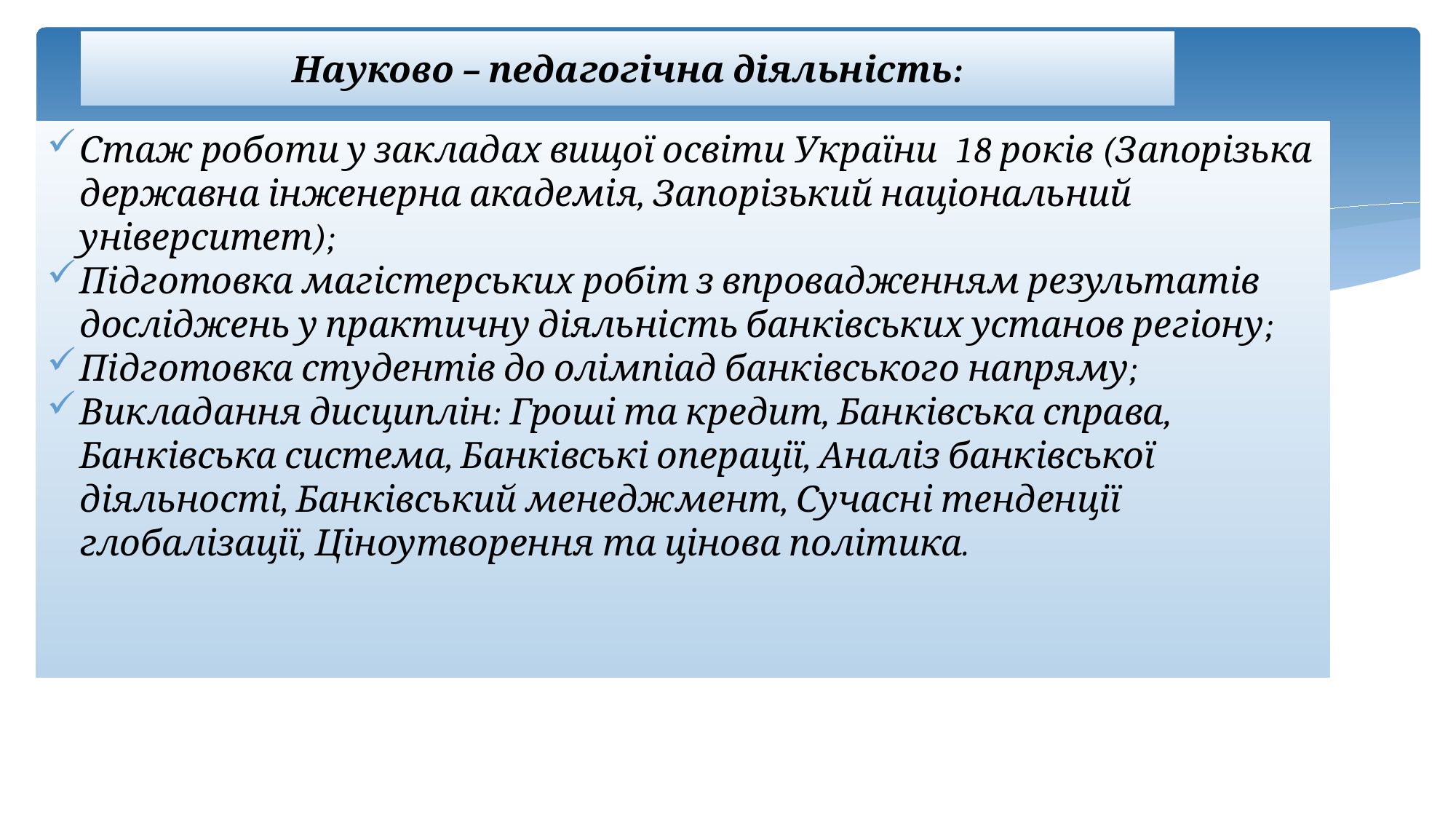

# Науково – педагогічна діяльність:
Стаж роботи у закладах вищої освіти України  18 років (Запорізька державна інженерна академія, Запорізький національний університет);
Підготовка магістерських робіт з впровадженням результатів досліджень у практичну діяльність банківських установ регіону;
Підготовка студентів до олімпіад банківського напряму;
Викладання дисциплін: Гроші та кредит, Банківська справа, Банківська система, Банківські операції, Аналіз банківської діяльності, Банківський менеджмент, Сучасні тенденції глобалізації, Ціноутворення та цінова політика.